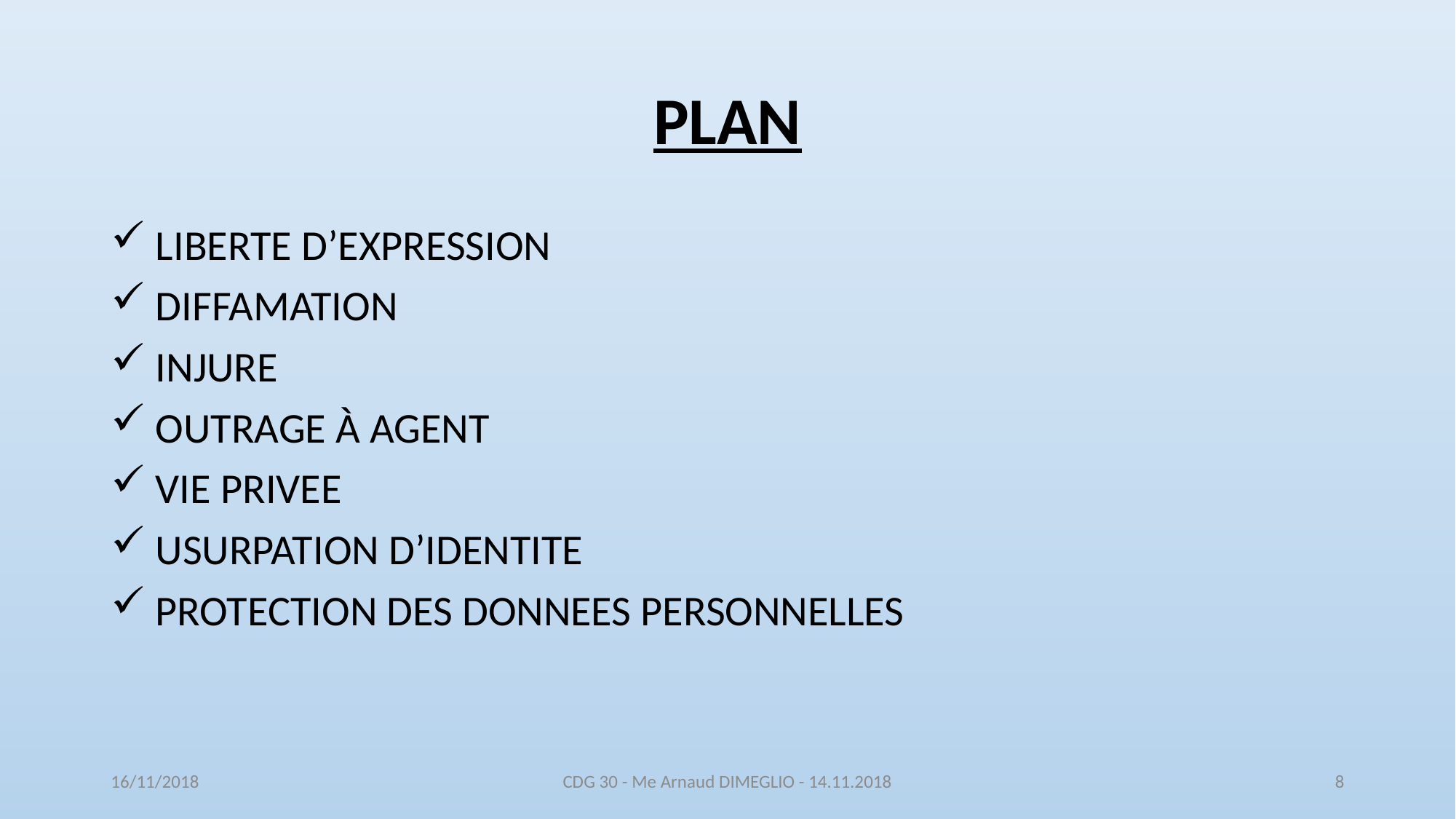

# PLAN
 LIBERTE D’EXPRESSION
 DIFFAMATION
 INJURE
 OUTRAGE À AGENT
 VIE PRIVEE
 USURPATION D’IDENTITE
 PROTECTION DES DONNEES PERSONNELLES

16/11/2018
CDG 30 - Me Arnaud DIMEGLIO - 14.11.2018
8